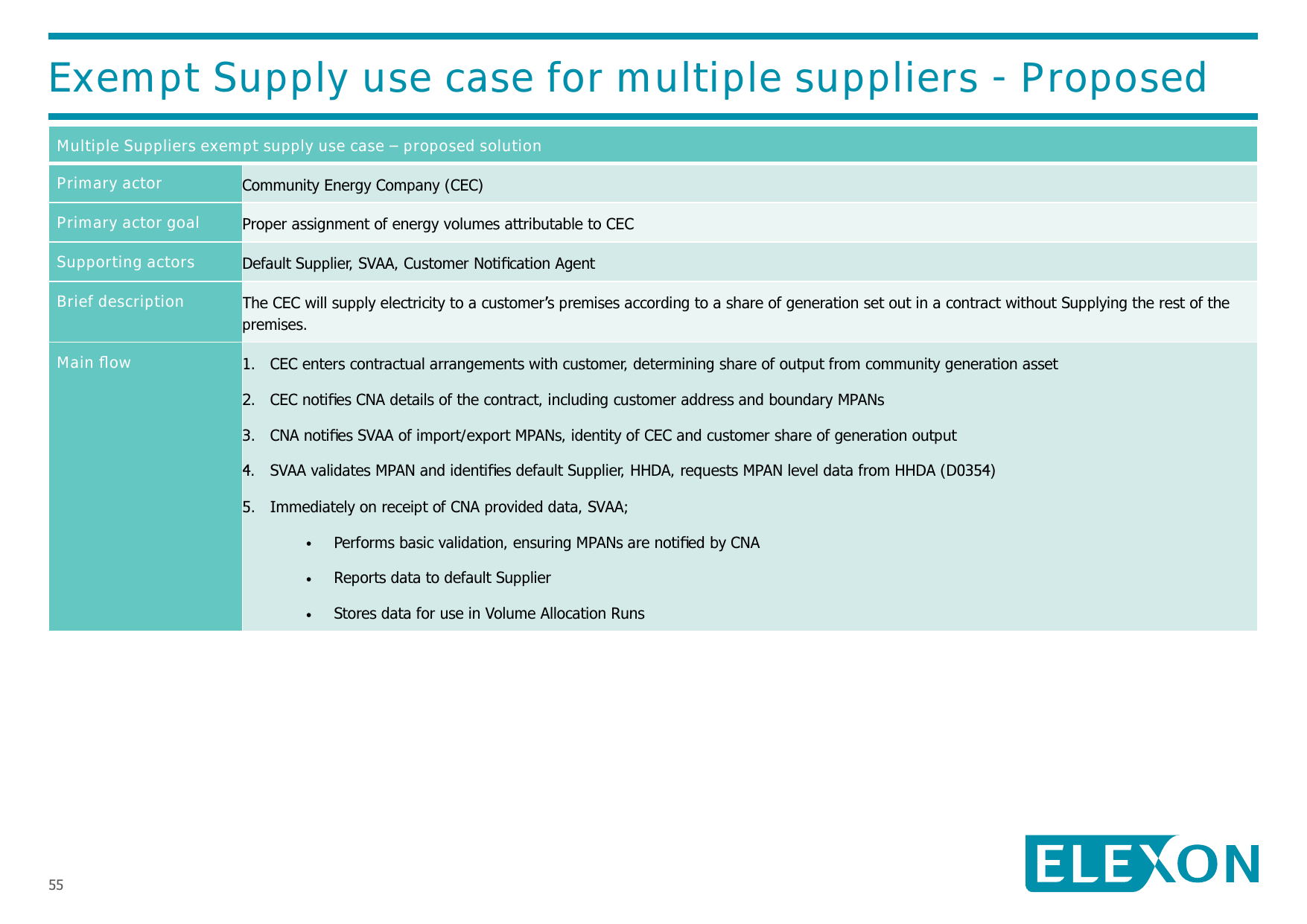

# Exempt Supply use case for multiple suppliers - Proposed
| Multiple Suppliers exempt supply use case – proposed solution |  |
| --- | --- |
| Primary actor | Community Energy Company (CEC) |
| Primary actor goal | Proper assignment of energy volumes attributable to CEC |
| Supporting actors | Default Supplier, SVAA, Customer Notification Agent |
| Brief description | The CEC will supply electricity to a customer’s premises according to a share of generation set out in a contract without Supplying the rest of the premises. |
| Main flow | CEC enters contractual arrangements with customer, determining share of output from community generation asset CEC notifies CNA details of the contract, including customer address and boundary MPANs CNA notifies SVAA of import/export MPANs, identity of CEC and customer share of generation output SVAA validates MPAN and identifies default Supplier, HHDA, requests MPAN level data from HHDA (D0354) Immediately on receipt of CNA provided data, SVAA; Performs basic validation, ensuring MPANs are notified by CNA Reports data to default Supplier Stores data for use in Volume Allocation Runs |

55